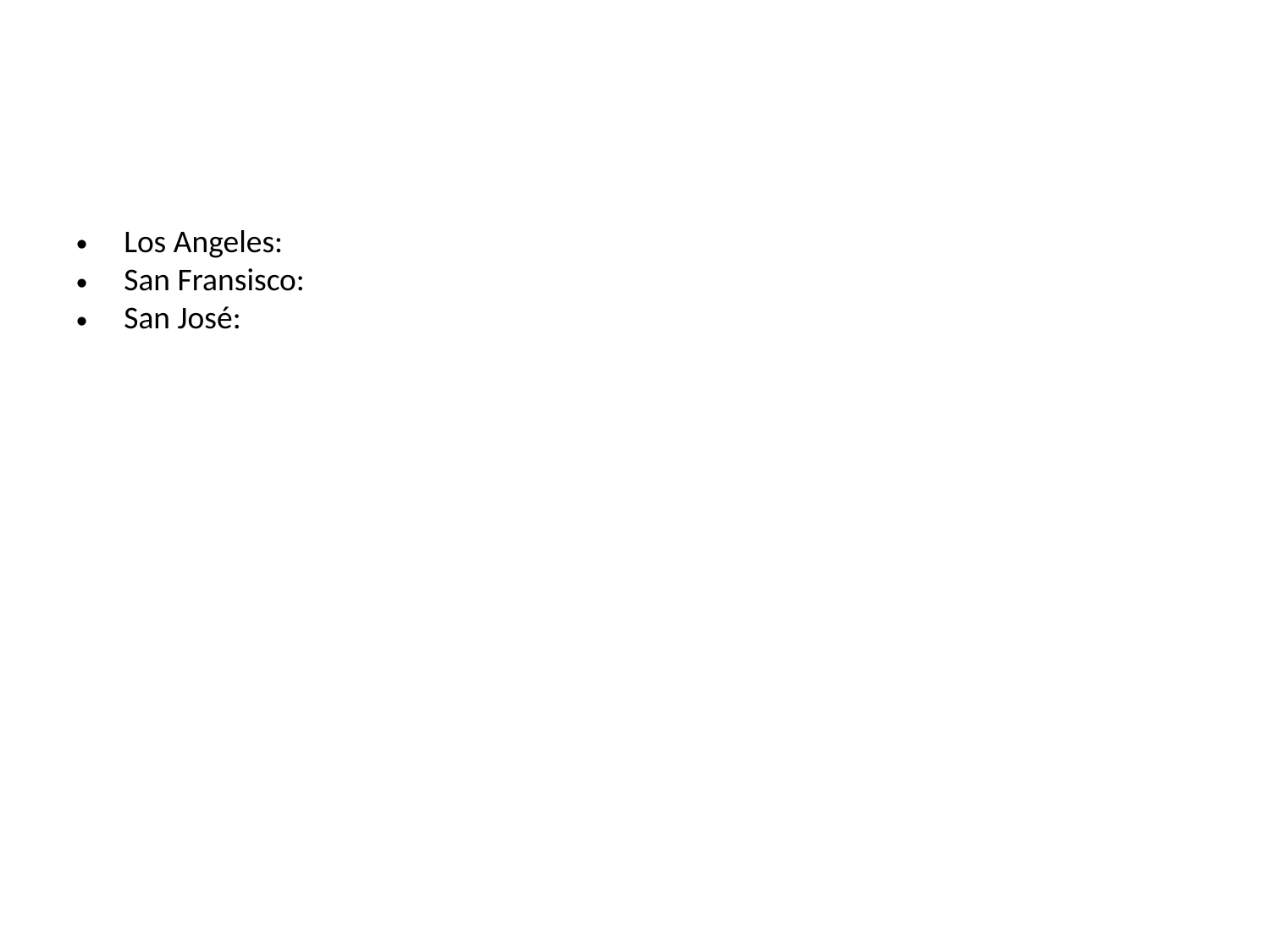

#
Los Angeles:
San Fransisco:
San José: